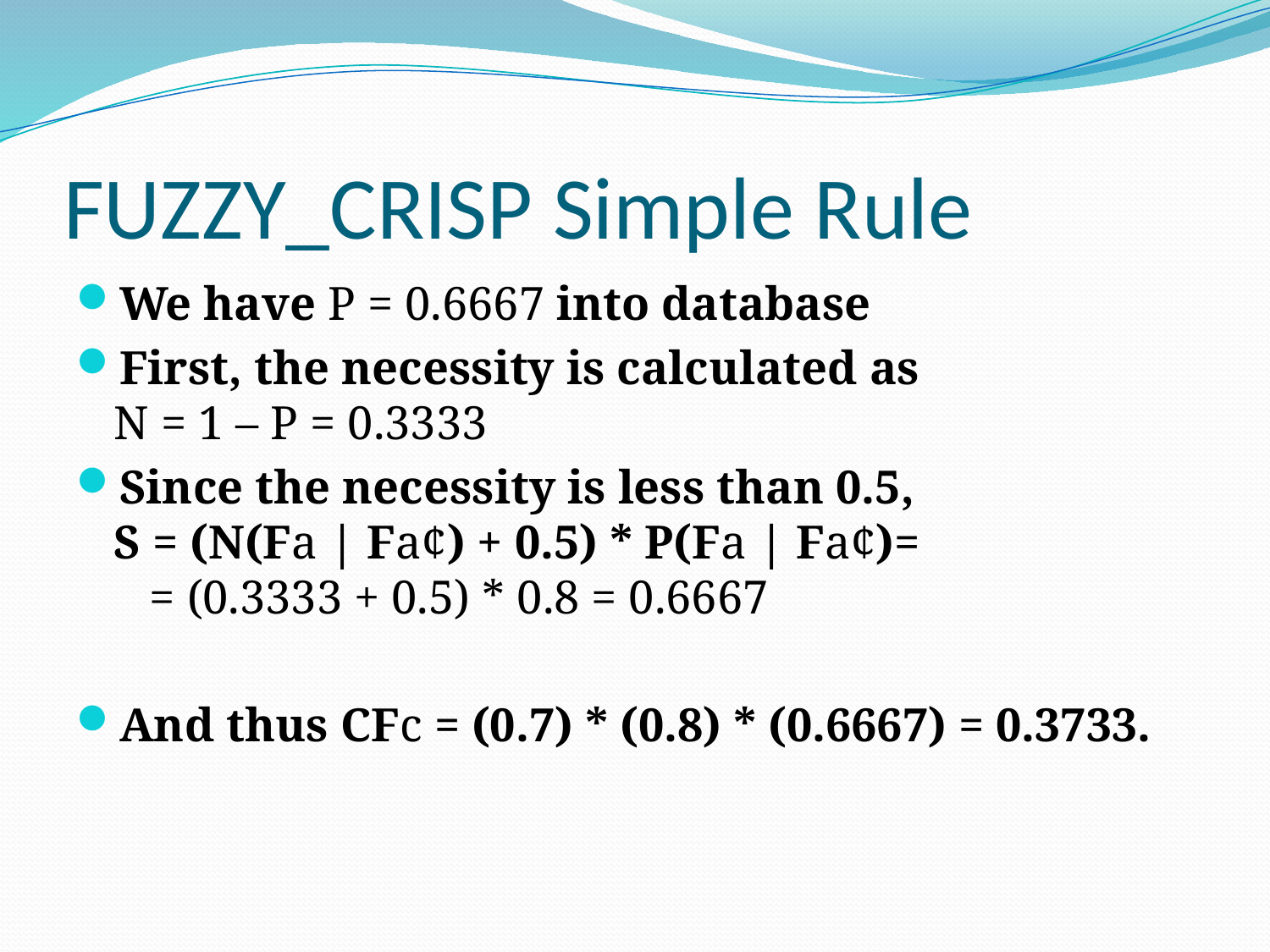

# FUZZY_CRISP Simple Rule
We have P = 0.6667 into database
First, the necessity is calculated as
N = 1 – P = 0.3333
Since the necessity is less than 0.5,
S = (N(Fa | Fa¢) + 0.5) * P(Fa | Fa¢)=
   = (0.3333 + 0.5) * 0.8 = 0.6667

And thus CFc = (0.7) * (0.8) * (0.6667) = 0.3733.